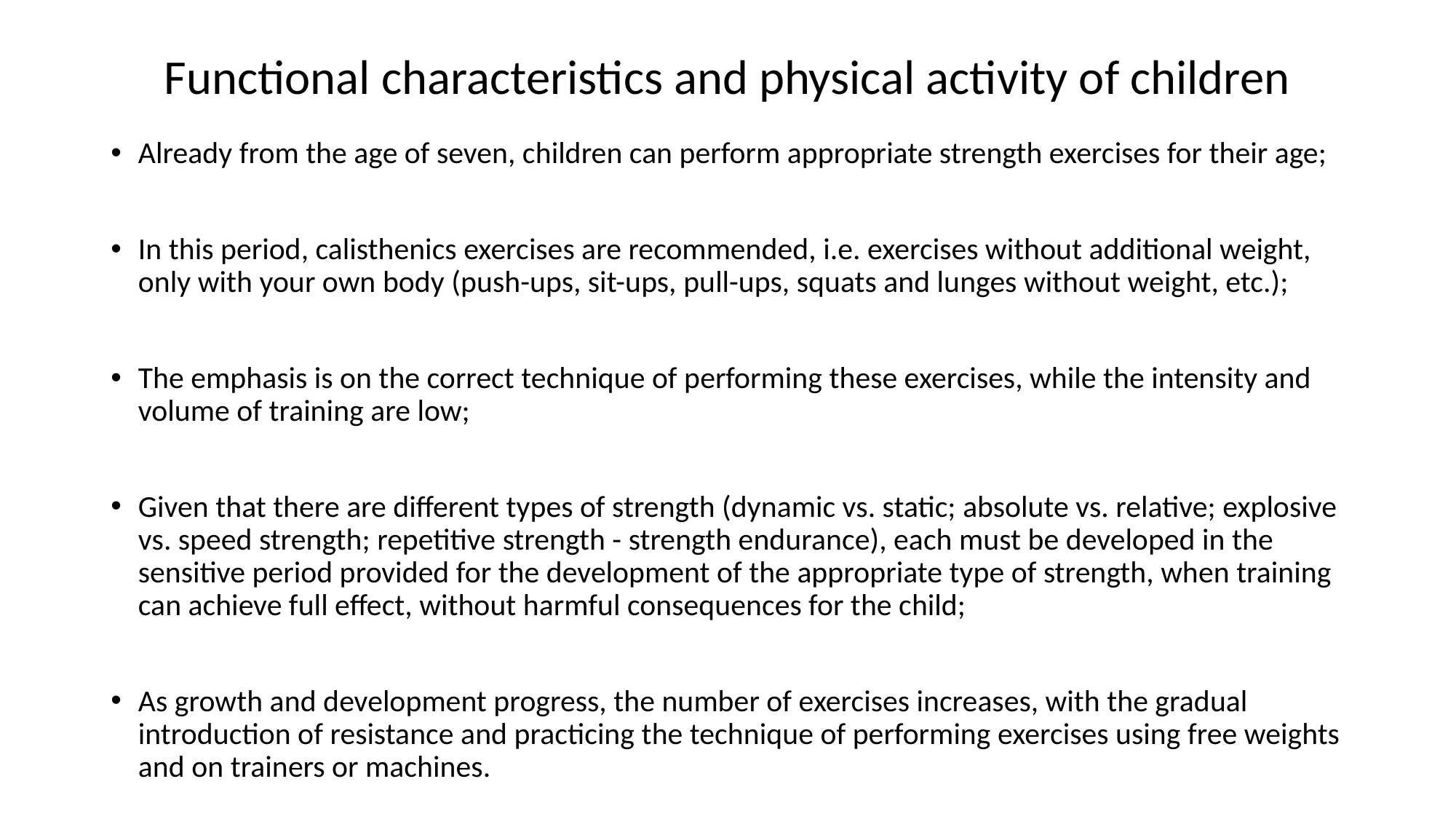

# Functional characteristics and physical activity of children
Already from the age of seven, children can perform appropriate strength exercises for their age;

In this period, calisthenics exercises are recommended, i.e. exercises without additional weight, only with your own body (push-ups, sit-ups, pull-ups, squats and lunges without weight, etc.);

The emphasis is on the correct technique of performing these exercises, while the intensity and volume of training are low;

Given that there are different types of strength (dynamic vs. static; absolute vs. relative; explosive vs. speed strength; repetitive strength - strength endurance), each must be developed in the sensitive period provided for the development of the appropriate type of strength, when training can achieve full effect, without harmful consequences for the child;

As growth and development progress, the number of exercises increases, with the gradual introduction of resistance and practicing the technique of performing exercises using free weights and on trainers or machines.